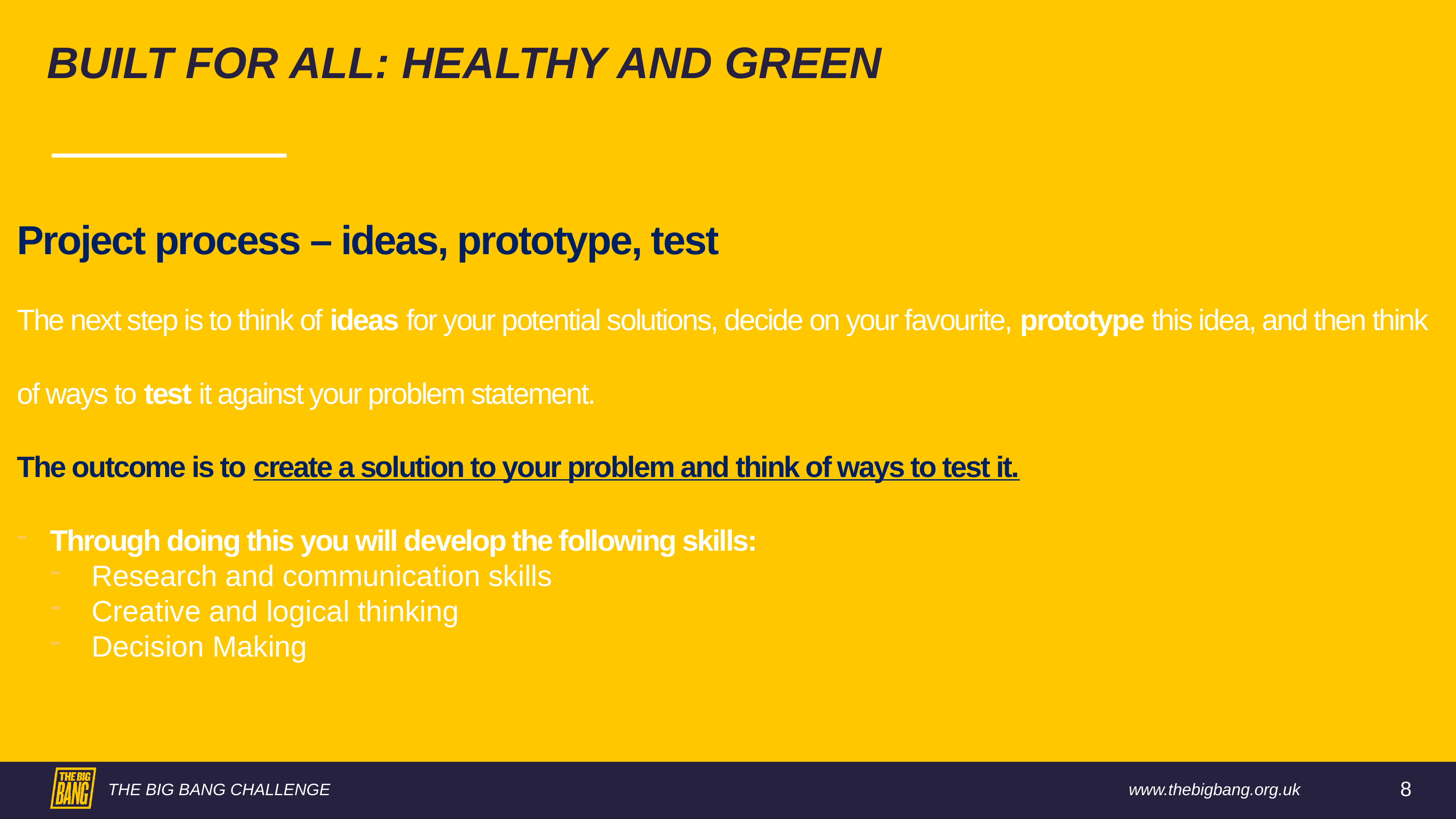

BUILT FOR ALL: HEALTHY AND GREEN

Project process – ideas, prototype, test
The next step is to think of ideas for your potential solutions, decide on your favourite, prototype this idea, and then think of ways to test it against your problem statement.
The outcome is to create a solution to your problem and think of ways to test it.
Through doing this you will develop the following skills:
Research and communication skills
Creative and logical thinking
Decision Making